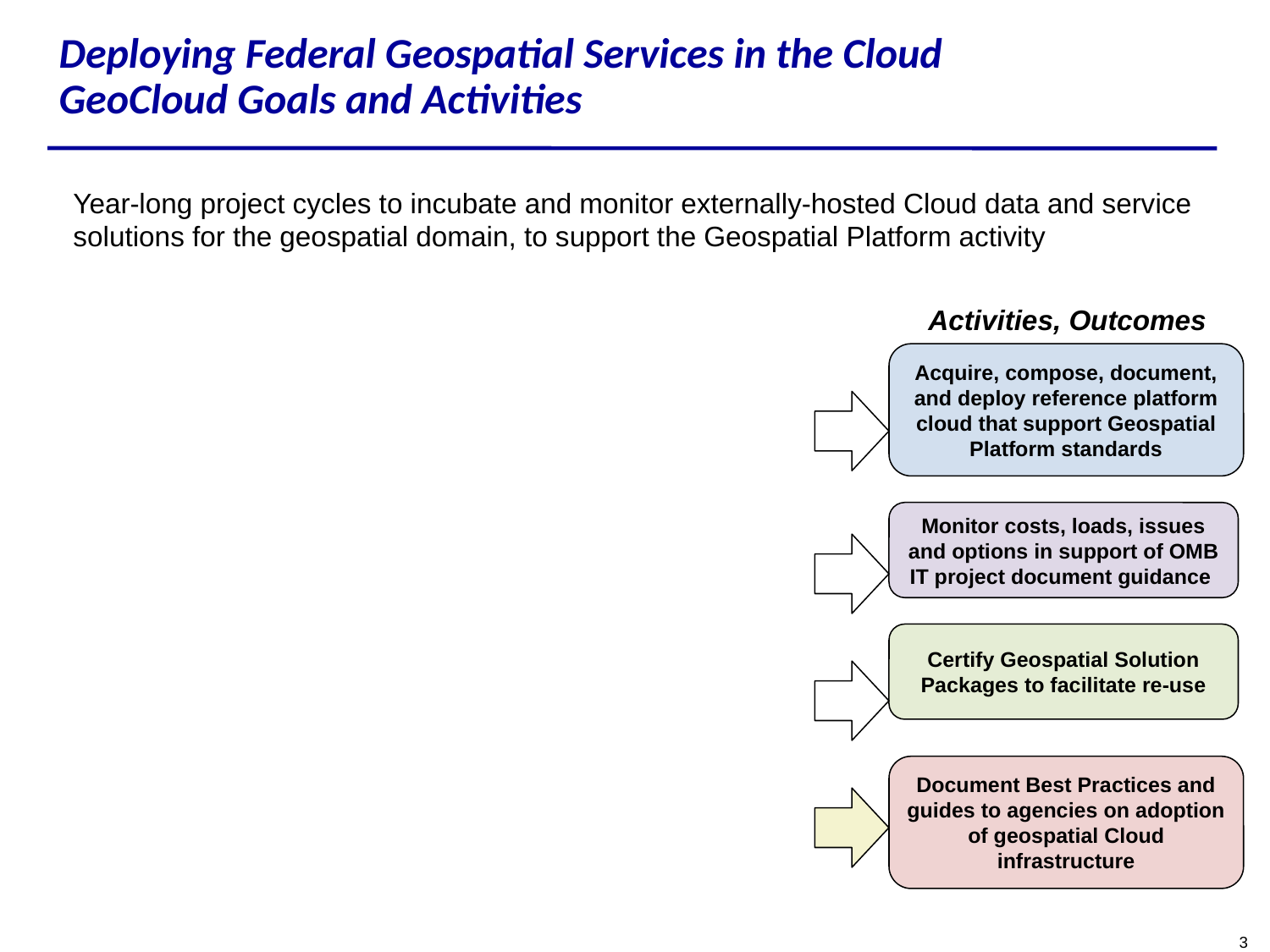

# Deploying Federal Geospatial Services in the Cloud GeoCloud Goals and Activities
Year-long project cycles to incubate and monitor externally-hosted Cloud data and service solutions for the geospatial domain, to support the Geospatial Platform activity

Activities, Outcomes

Acquire, compose, document, and deploy reference platform cloud that support Geospatial Platform standards

Monitor costs, loads, issues and options in support of OMB IT project document guidance

Certify Geospatial Solution Packages to facilitate re-use

Document Best Practices and guides to agencies on adoption of geospatial Cloud infrastructure